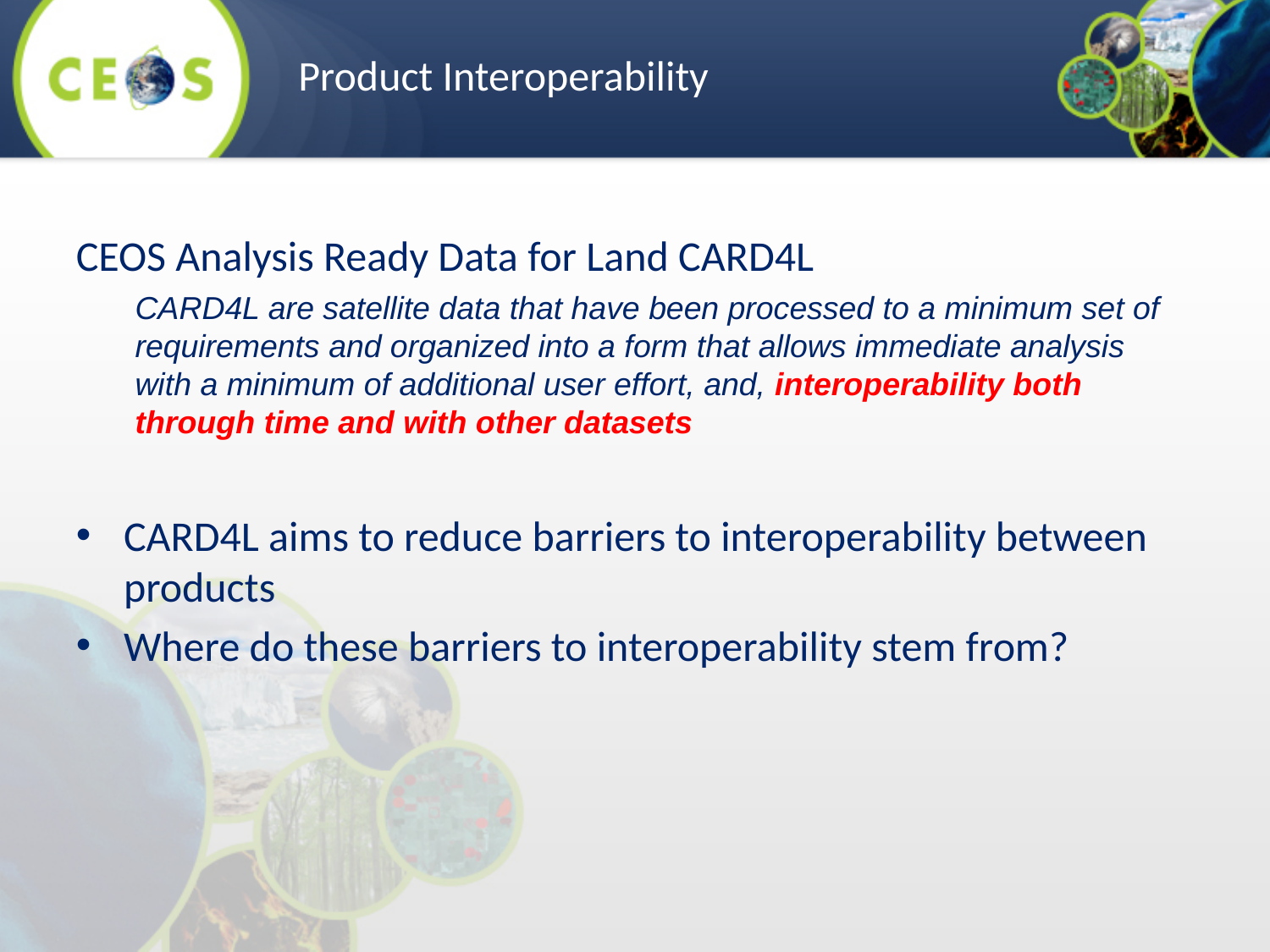

Product Interoperability
CEOS Analysis Ready Data for Land CARD4L
CARD4L are satellite data that have been processed to a minimum set of requirements and organized into a form that allows immediate analysis with a minimum of additional user effort, and, interoperability both through time and with other datasets

CARD4L aims to reduce barriers to interoperability between products
Where do these barriers to interoperability stem from?